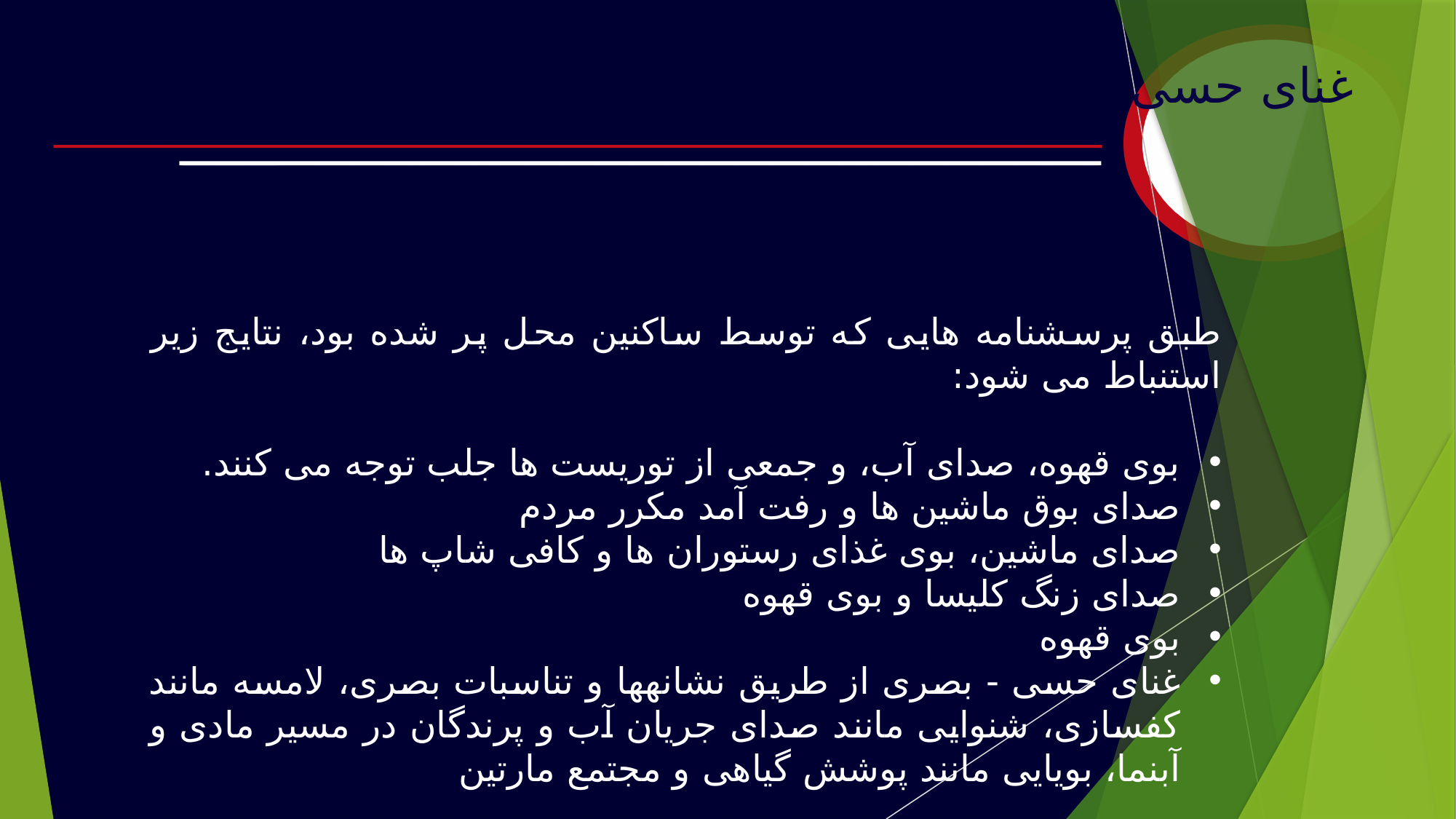

غنای حسی
طبق پرسشنامه هایی که توسط ساکنین محل پر شده بود، نتایج زیر استنباط می شود:

بوی قهوه، صدای آب، و جمعی از توریست ها جلب توجه می کنند.
صدای بوق ماشین ها و رفت آمد مکرر مردم
صدای ماشین، بوی غذای رستوران ها و کافی شاپ ها
صدای زنگ کلیسا و بوی قهوه
بوی قهوه
غنای حسی - بصری از طریق نشانه­ها و تناسبات بصری، لامسه مانند کف­سازی، شنوایی مانند صدای جریان آب و پرندگان در مسیر مادی و آب­نما، بویایی مانند پوشش گیاهی و مجتمع مارتین